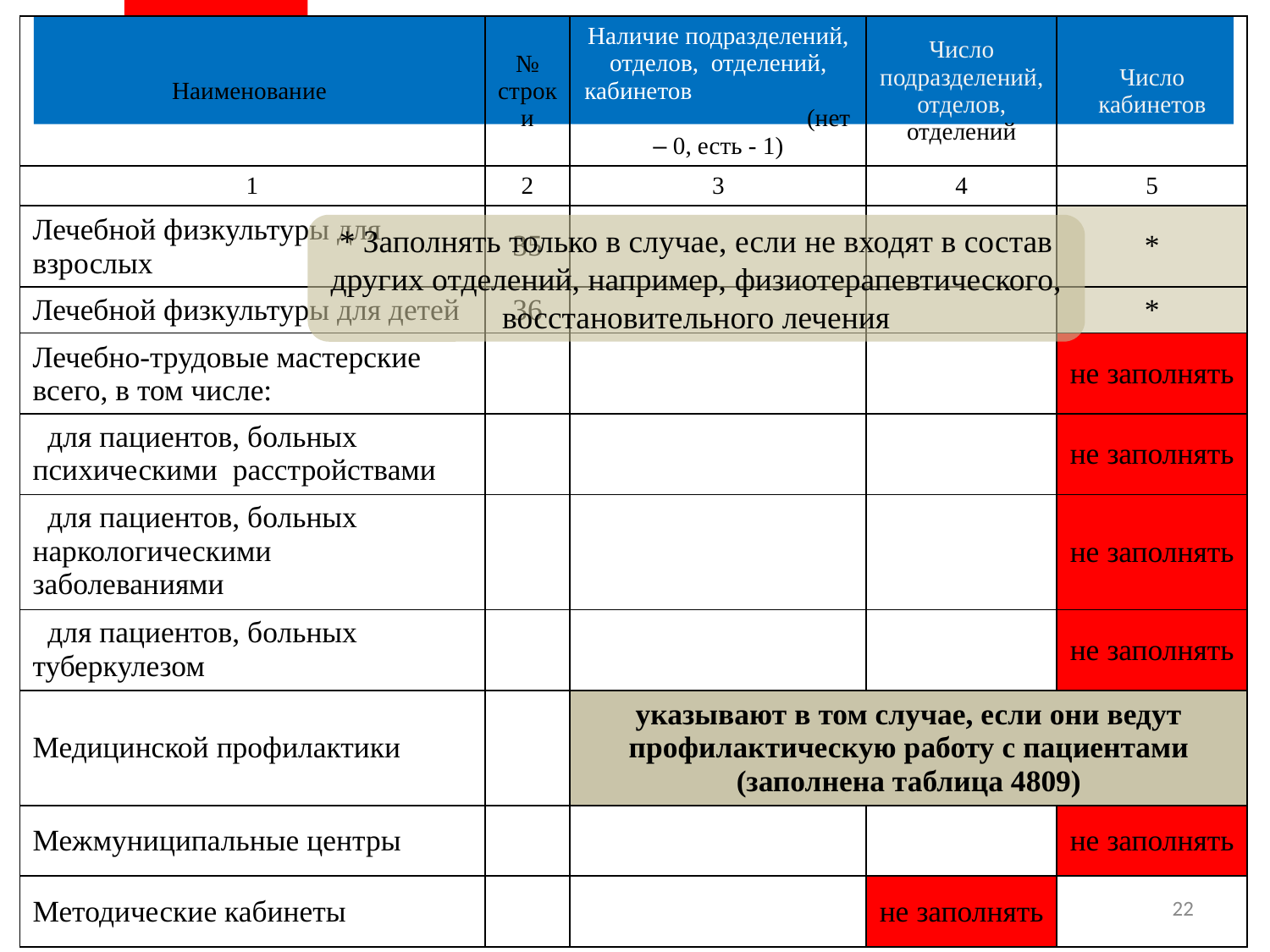

| Наименование | № строки | Наличие подразделений, отделов, отделений, кабинетов (нет – 0, есть - 1) | Число подразделений, отделов, отделений | Число кабинетов |
| --- | --- | --- | --- | --- |
| 1 | 2 | 3 | 4 | 5 |
| Лечебной физкультуры для взрослых | 35 |  |  | \* |
| Лечебной физкультуры для детей | 36 |  |  | \* |
| Лечебно-трудовые мастерские всего, в том числе: |  |  |  | не заполнять |
| для пациентов, больных психическими расстройствами |  |  |  | не заполнять |
| для пациентов, больных наркологическими заболеваниями |  |  |  | не заполнять |
| для пациентов, больных туберкулезом |  |  |  | не заполнять |
| Медицинской профилактики |  | указывают в том случае, если они ведут профилактическую работу с пациентами (заполнена таблица 4809) |  |  |
| Межмуниципальные центры |  |  |  | не заполнять |
| Методические кабинеты |  |  | не заполнять |  |
* Заполнять только в случае, если не входят в состав других отделений, например, физиотерапевтического, восстановительного лечения
22